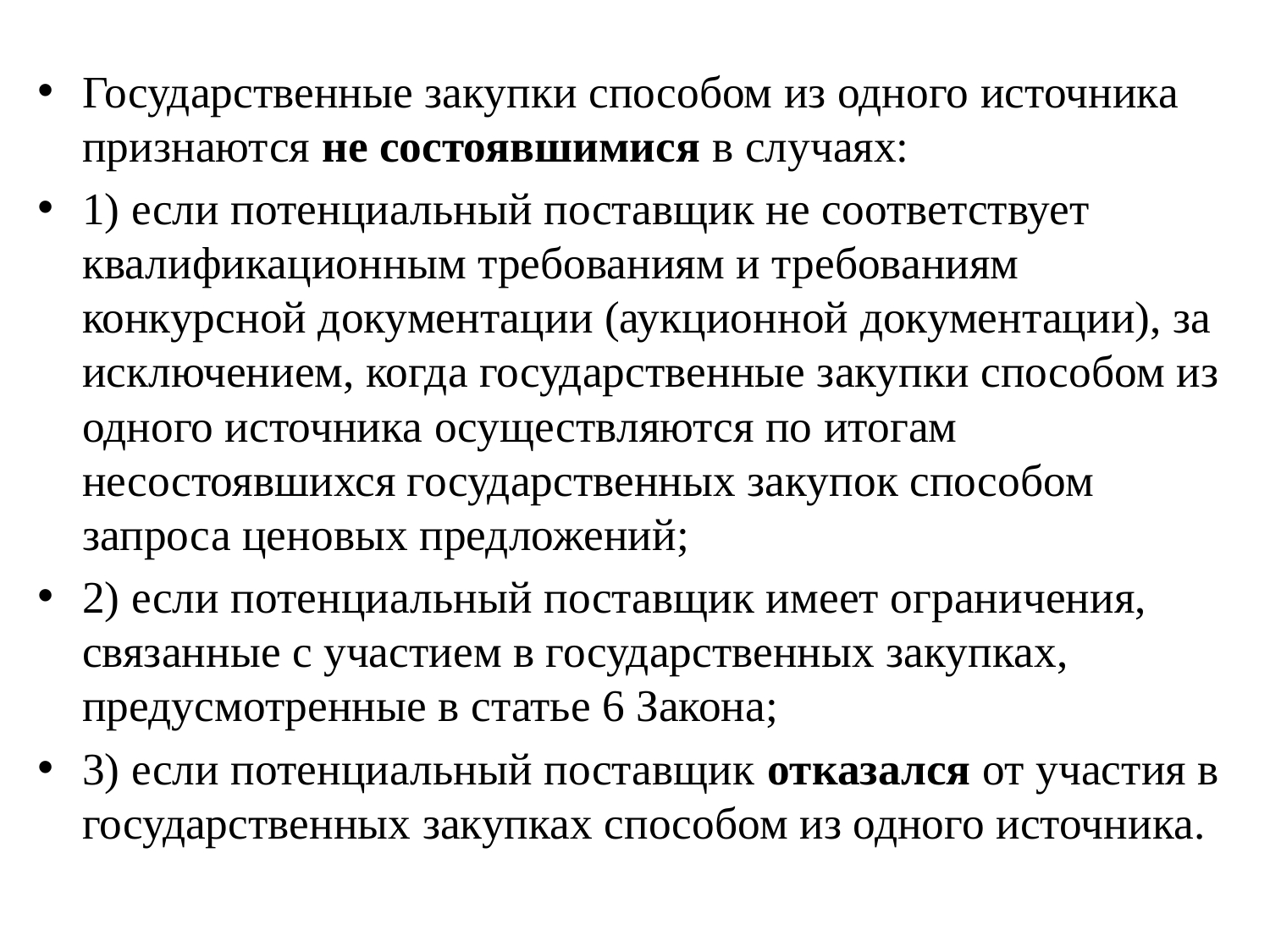

Государственные закупки способом из одного источника признаются не состоявшимися в случаях:
1) если потенциальный поставщик не соответствует квалификационным требованиям и требованиям конкурсной документации (аукционной документации), за исключением, когда государственные закупки способом из одного источника осуществляются по итогам несостоявшихся государственных закупок способом запроса ценовых предложений;
2) если потенциальный поставщик имеет ограничения, связанные с участием в государственных закупках, предусмотренные в статье 6 Закона;
3) если потенциальный поставщик отказался от участия в государственных закупках способом из одного источника.